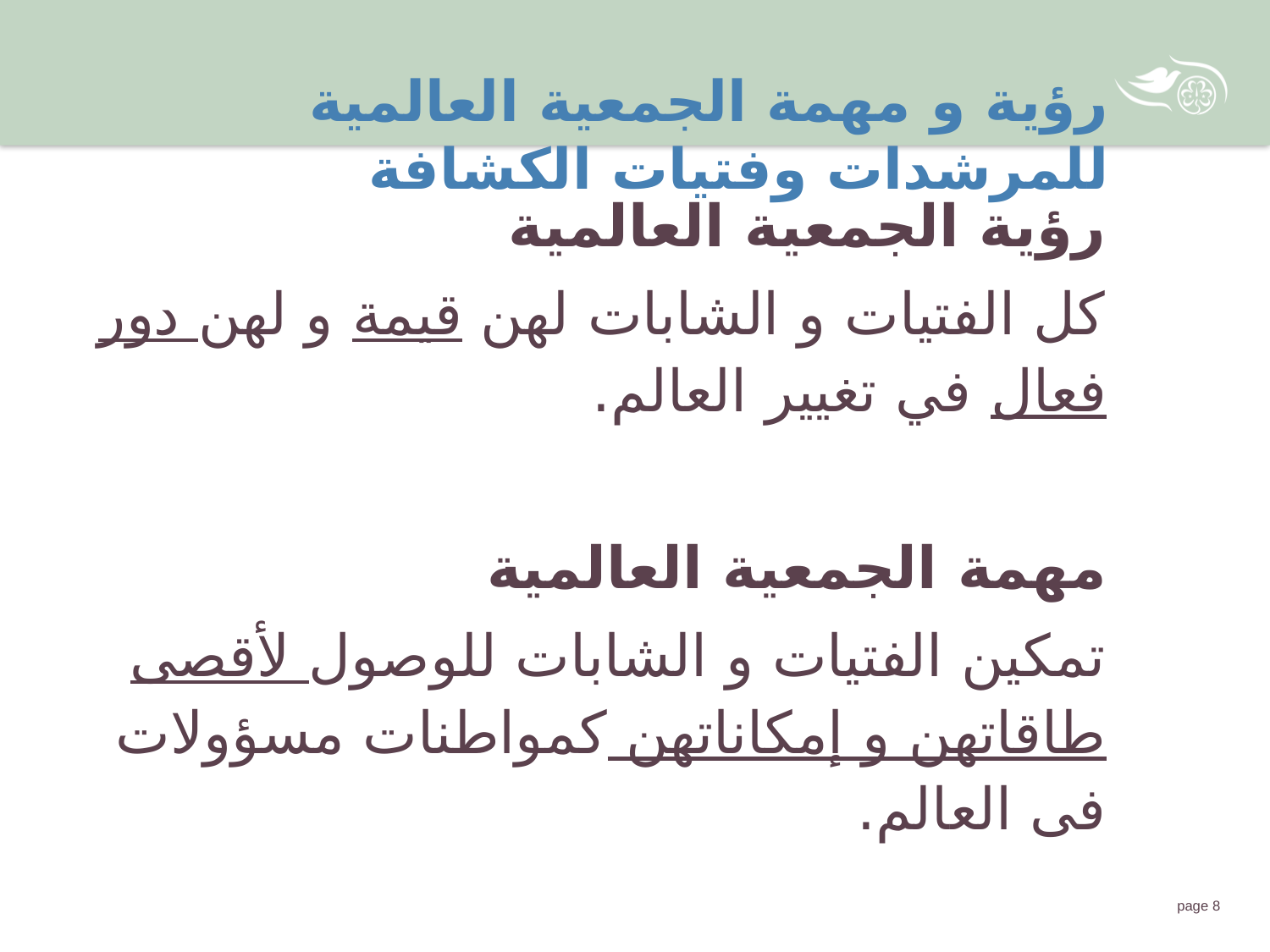

# رؤية و مهمة الجمعية العالمية للمرشدات وفتيات الكشافة
رؤية الجمعية العالمية
كل الفتيات و الشابات لهن قيمة و لهن دور فعال في تغيير العالم.

مهمة الجمعية العالمية
تمكين الفتيات و الشابات للوصول لأقصى طاقاتهن و إمكاناتهن كمواطنات مسؤولات فى العالم.